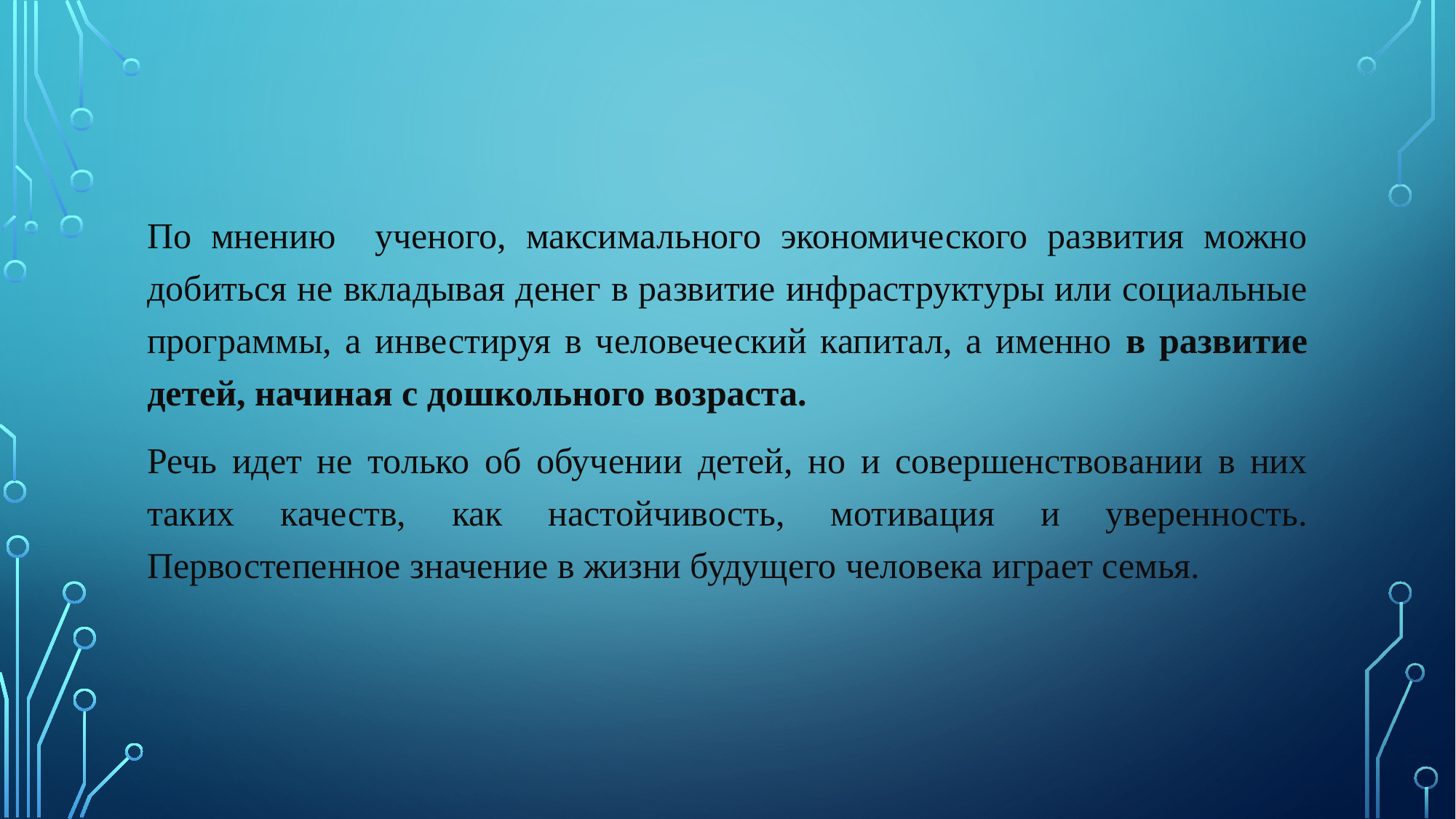

#
По мнению  ученого, максимального экономического развития можно добиться не вкладывая денег в развитие инфраструктуры или социальные программы, а инвестируя в человеческий капитал, а именно в развитие детей, начиная с дошкольного возраста.
Речь идет не только об обучении детей, но и совершенствовании в них таких качеств, как настойчивость, мотивация и уверенность. Первостепенное значение в жизни будущего человека играет семья.